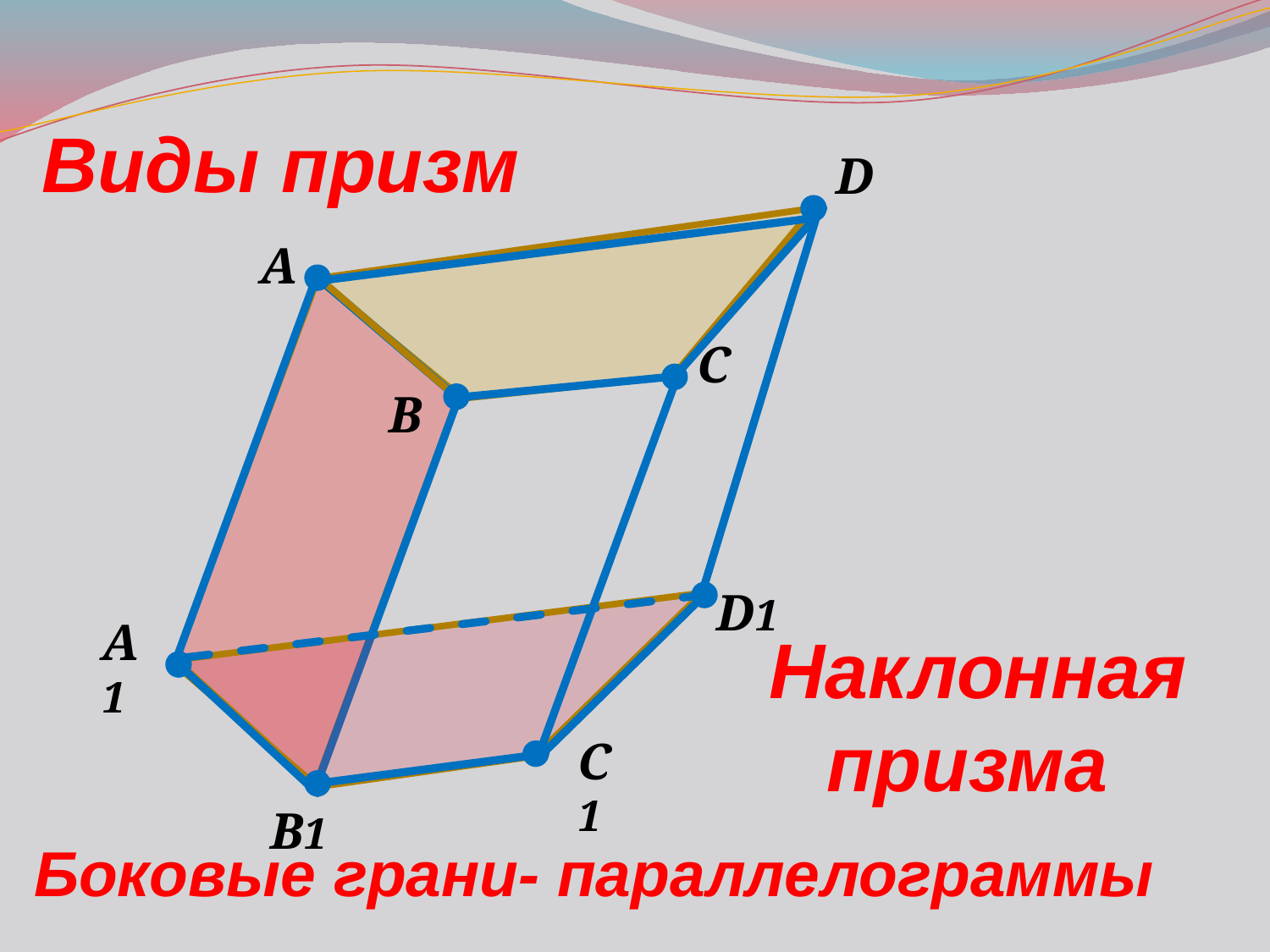

#
Виды призм
D

A

C

B

D1

A1
 Наклонная
призма

C1

B1
 Боковые грани- параллелограммы